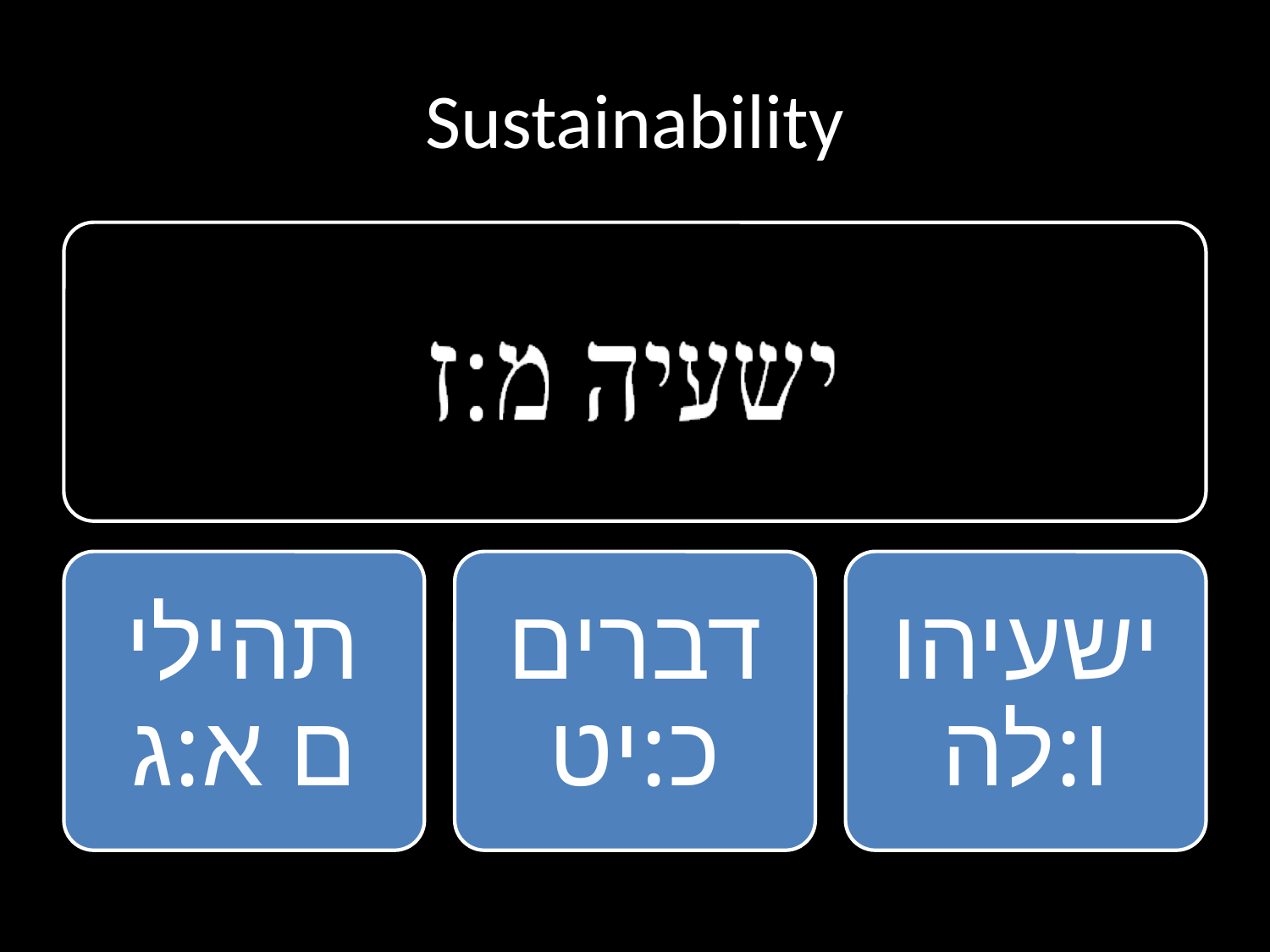

# Sustainability

תהילים א:ג
דברים כ:יט
ישעיהו ו:לה